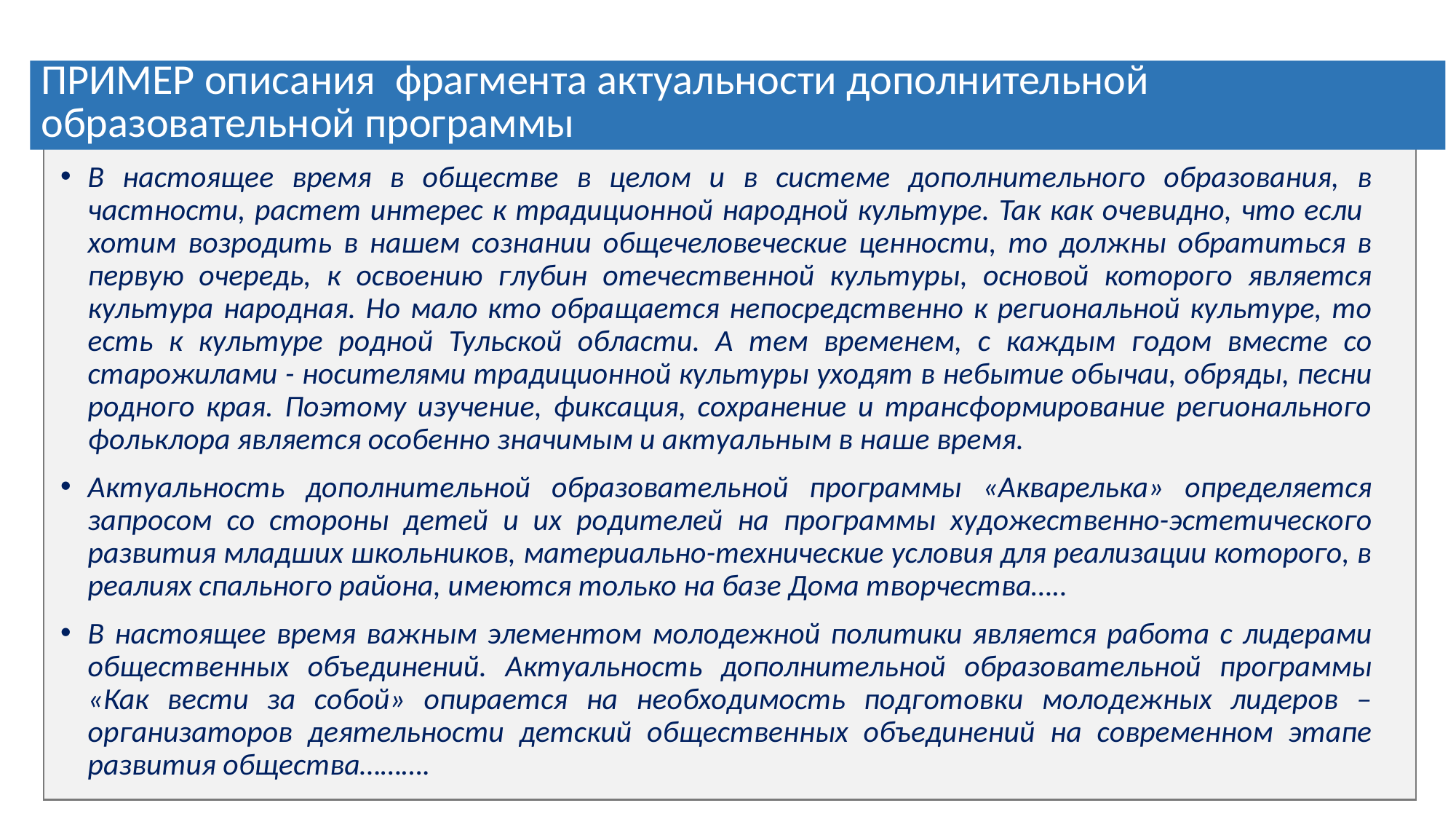

ПРИМЕР описания  фрагмента актуальности дополнительной образовательной программы

В настоящее время в обществе в целом и в системе дополнительного образования, в частности, растет интерес к традиционной народной культуре. Так как очевидно, что если  хотим возродить в нашем сознании общечеловеческие ценности, то должны обратиться в первую очередь, к освоению глубин отечественной культуры, основой которого является культура народная. Но мало кто обращается непосредственно к региональной культуре, то есть к культуре родной Тульской области. А тем временем, с каждым годом вместе со старожилами - носителями традиционной культуры уходят в небытие обычаи, обряды, песни родного края. Поэтому изучение, фиксация, сохранение и трансформирование регионального фольклора является особенно значимым и актуальным в наше время.
Актуальность дополнительной образовательной программы «Акварелька» определяется запросом со стороны детей и их родителей на программы художественно-эстетического развития младших школьников, материально-технические условия для реализации которого, в реалиях спального района, имеются только на базе Дома творчества…..
В настоящее время важным элементом молодежной политики является работа с лидерами общественных объединений. Актуальность дополнительной образовательной программы «Как вести за собой» опирается на необходимость подготовки молодежных лидеров – организаторов деятельности детский общественных объединений на современном этапе развития общества……….